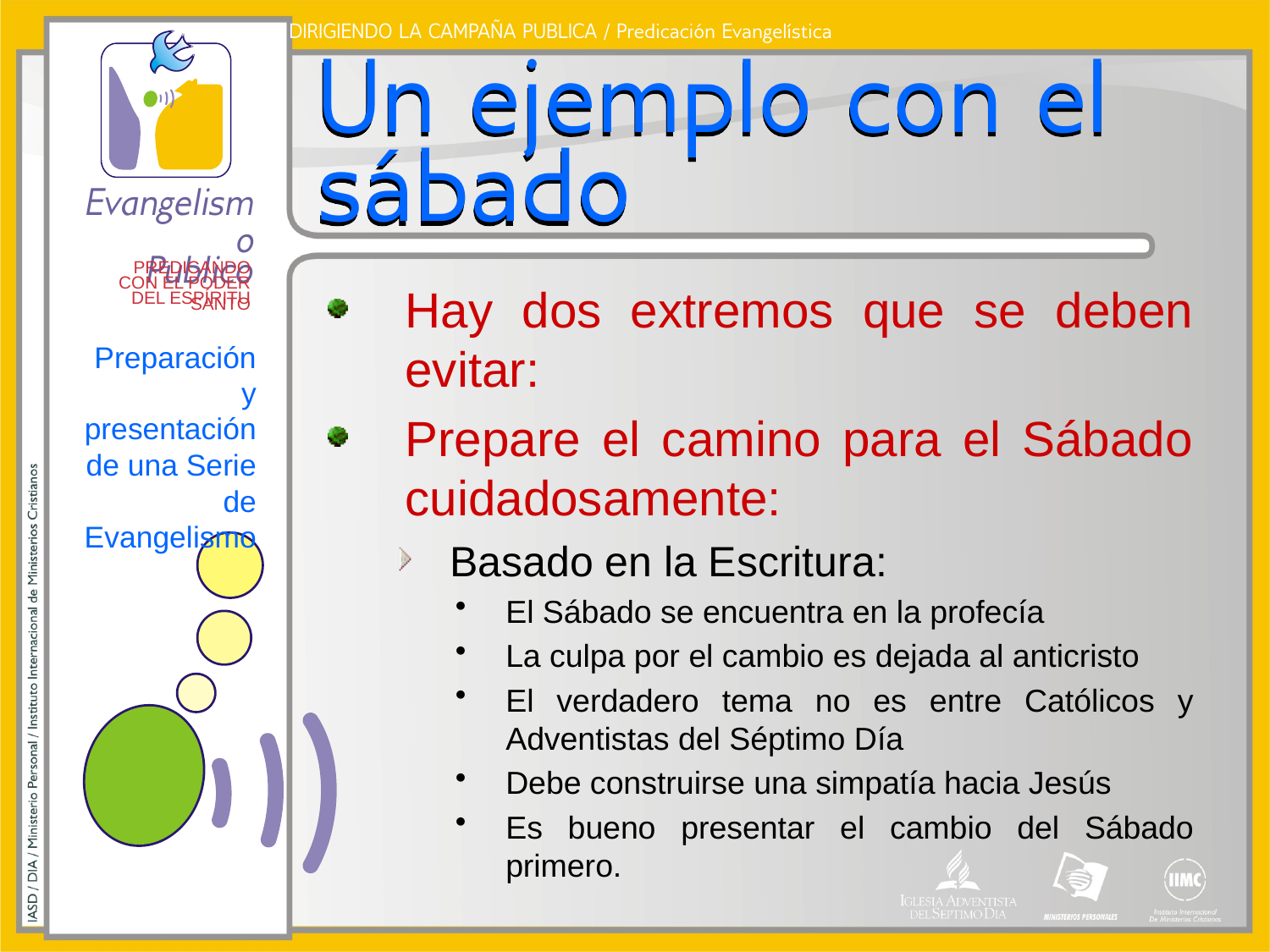

DIRIGIENDO LA CAMPAÑA PUBLICA / Predicación Evangelística
# Un ejemplo con el sábado
Hay dos extremos que se deben evitar:
Prepare el camino para el Sábado cuidadosamente:
Basado en la Escritura:
El Sábado se encuentra en la profecía
La culpa por el cambio es dejada al anticristo
El verdadero tema no es entre Católicos y Adventistas del Séptimo Día
Debe construirse una simpatía hacia Jesús
Es bueno presentar el cambio del Sábado primero.